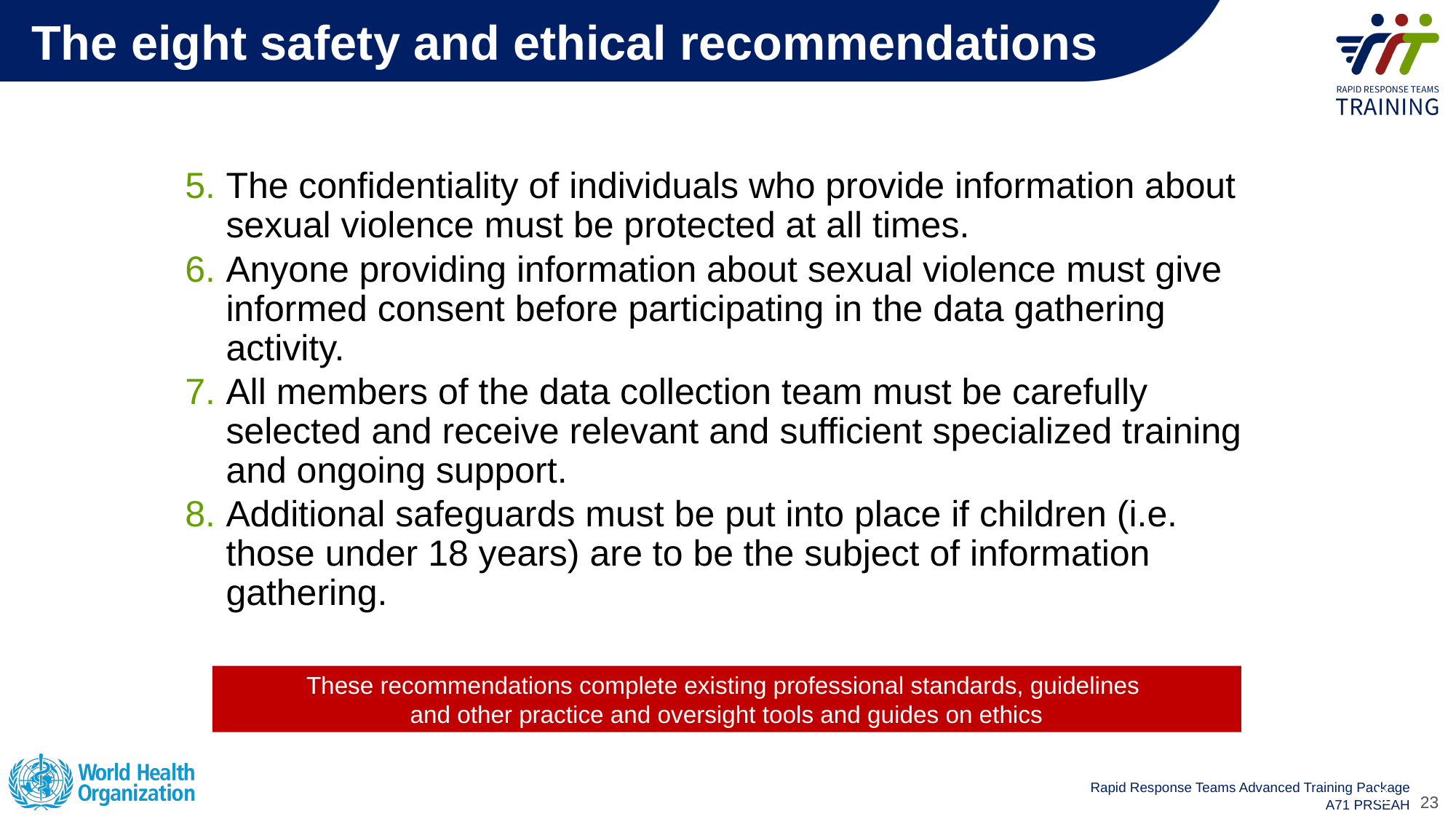

The eight safety and ethical recommendations
The confidentiality of individuals who provide information about sexual violence must be protected at all times.
Anyone providing information about sexual violence must give informed consent before participating in the data gathering activity.
All members of the data collection team must be carefully selected and receive relevant and sufficient specialized training and ongoing support.
Additional safeguards must be put into place if children (i.e. those under 18 years) are to be the subject of information gathering.
These recommendations complete existing professional standards, guidelines
and other practice and oversight tools and guides on ethics
23